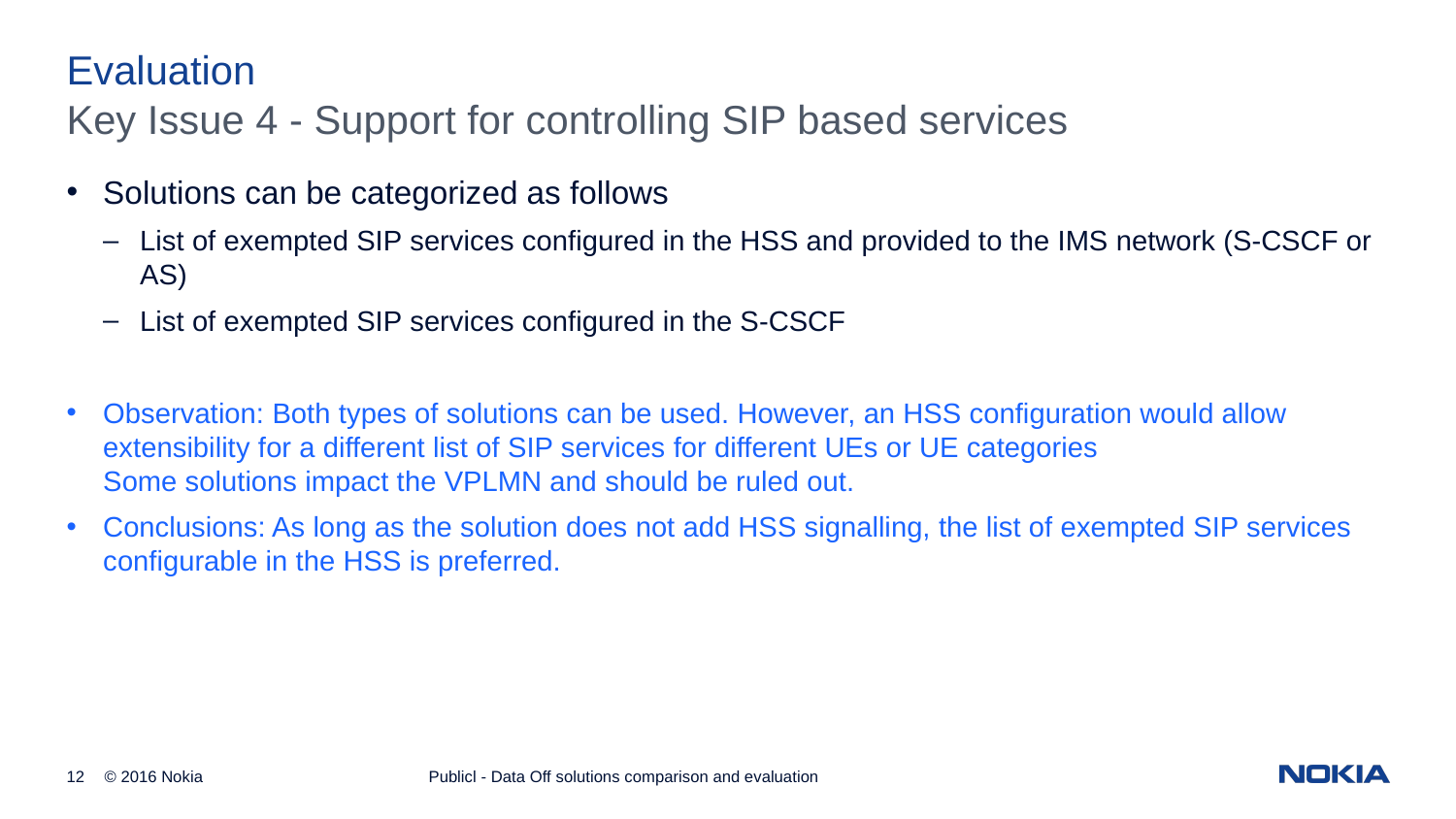

Evaluation
Key Issue 4 - Support for controlling SIP based services
Solutions can be categorized as follows
List of exempted SIP services configured in the HSS and provided to the IMS network (S-CSCF or AS)
List of exempted SIP services configured in the S-CSCF

Observation: Both types of solutions can be used. However, an HSS configuration would allow extensibility for a different list of SIP services for different UEs or UE categories
Some solutions impact the VPLMN and should be ruled out.
Conclusions: As long as the solution does not add HSS signalling, the list of exempted SIP services configurable in the HSS is preferred.
Publicl - Data Off solutions comparison and evaluation